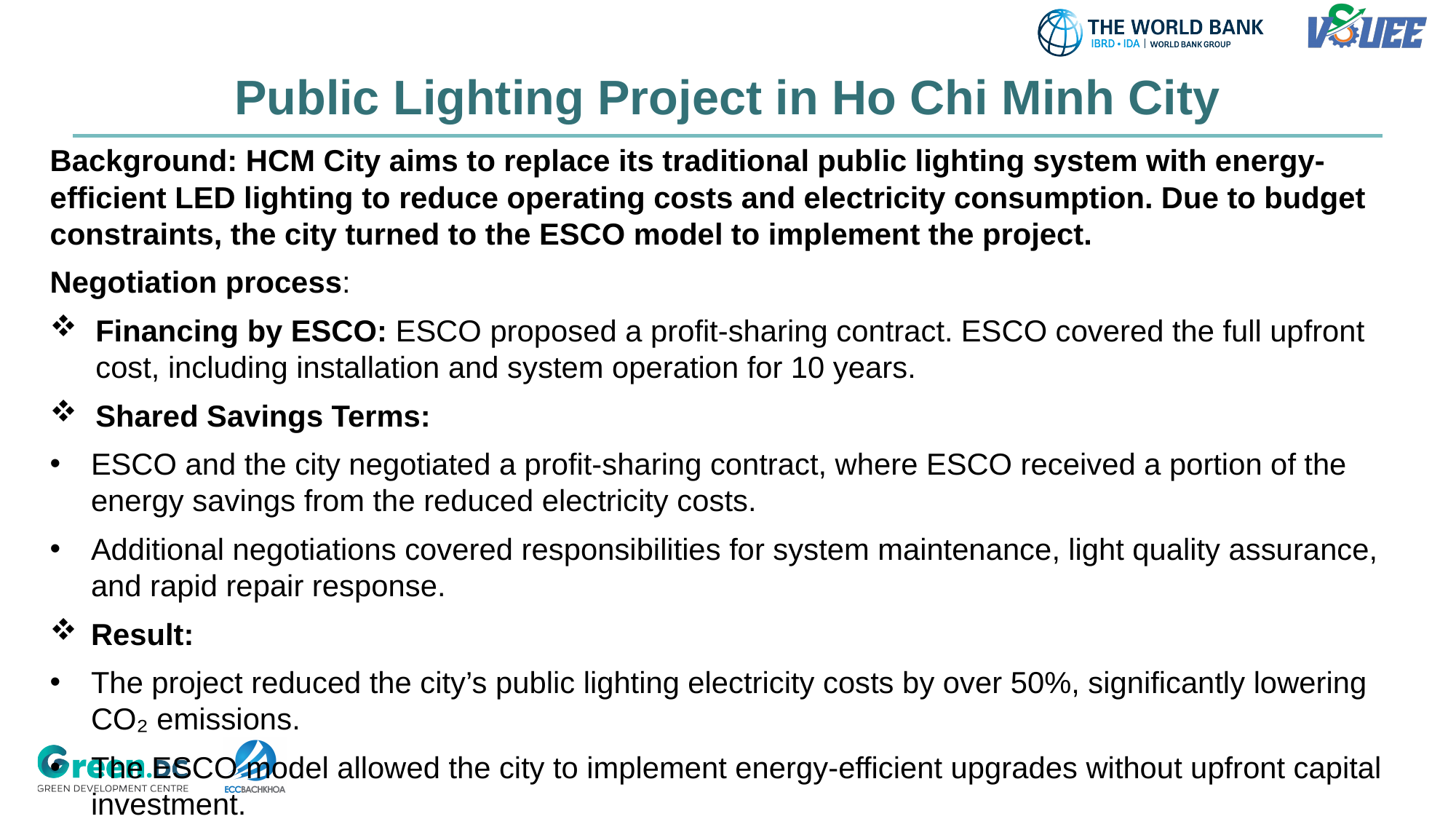

# Public Lighting Project in Ho Chi Minh City
Background: HCM City aims to replace its traditional public lighting system with energy-efficient LED lighting to reduce operating costs and electricity consumption. Due to budget constraints, the city turned to the ESCO model to implement the project.
Negotiation process:
Financing by ESCO: ESCO proposed a profit-sharing contract. ESCO covered the full upfront cost, including installation and system operation for 10 years.
Shared Savings Terms:
ESCO and the city negotiated a profit-sharing contract, where ESCO received a portion of the energy savings from the reduced electricity costs.
Additional negotiations covered responsibilities for system maintenance, light quality assurance, and rapid repair response.
Result:
The project reduced the city’s public lighting electricity costs by over 50%, significantly lowering CO₂ emissions.
The ESCO model allowed the city to implement energy-efficient upgrades without upfront capital investment.